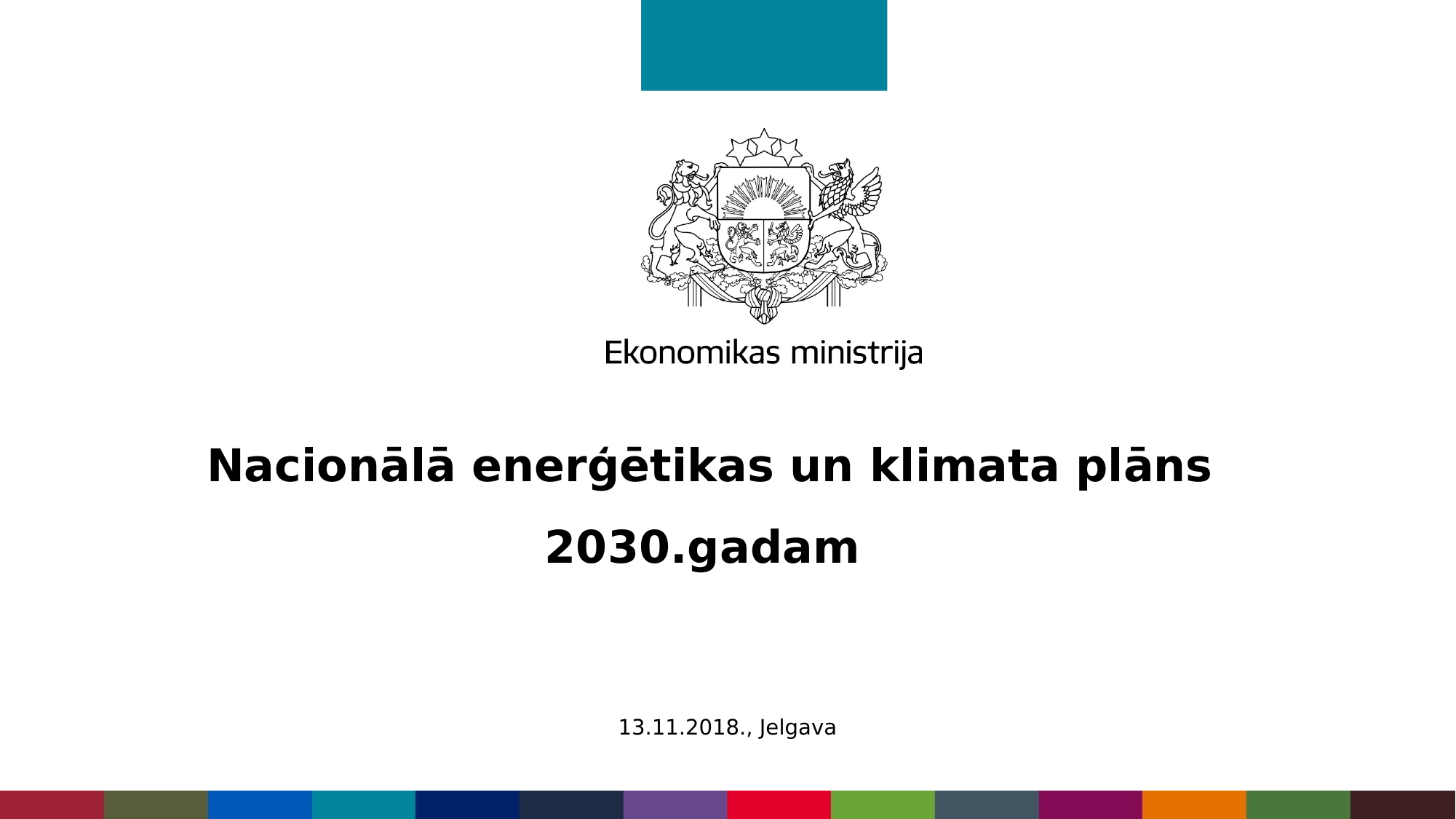

# Nacionālā enerģētikas un klimata plāns 2030.gadam
13.11.2018., Jelgava